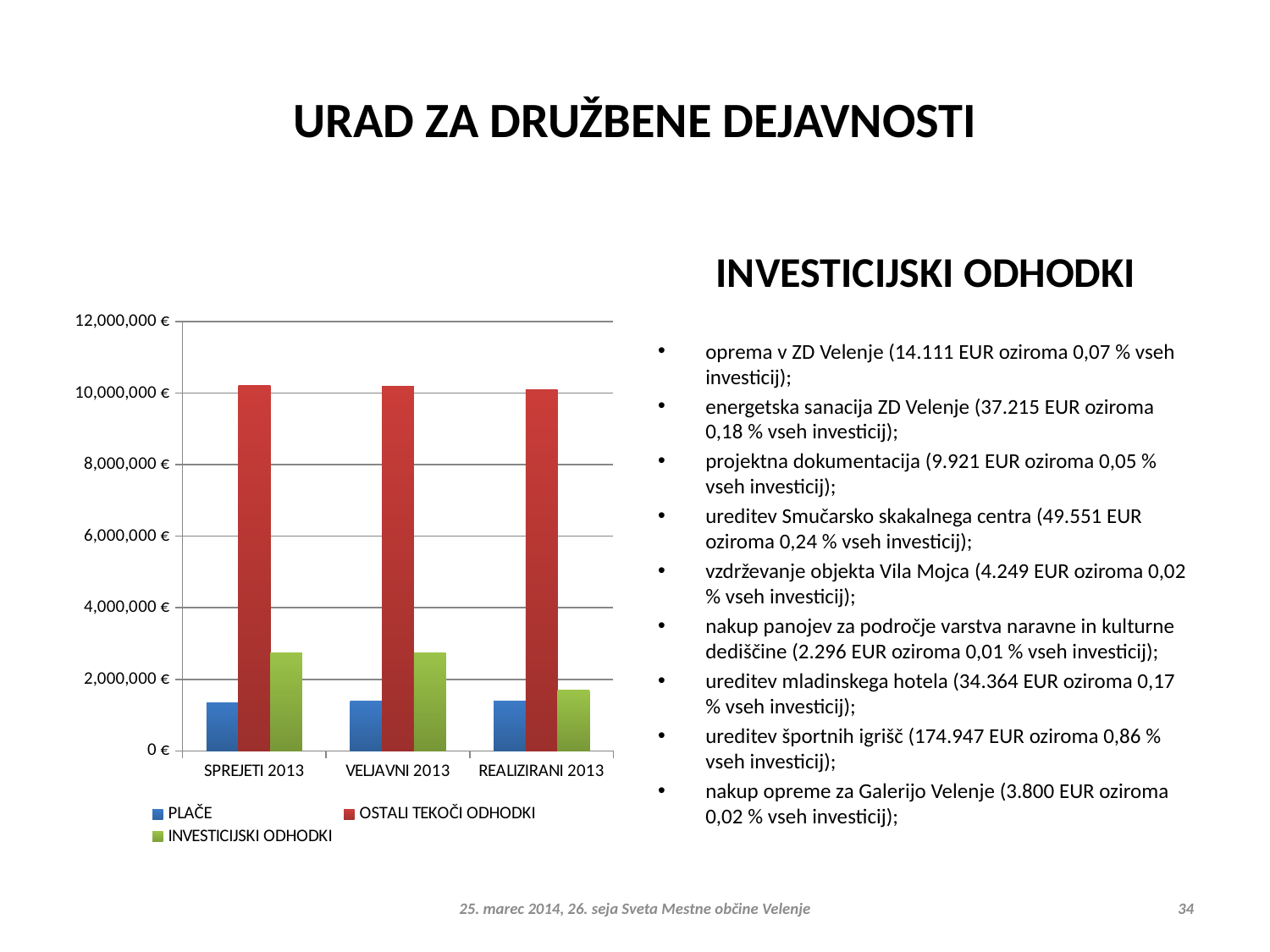

# URAD ZA DRUŽBENE DEJAVNOSTI

INVESTICIJSKI ODHODKI

### Chart

| Category | PLAČE | OSTALI TEKOČI ODHODKI | INVESTICIJSKI ODHODKI |
|---|---|---|---|
| SPREJETI 2013 | 1340518.0 | 10210082.0 | 2741303.0 |
| VELJAVNI 2013 | 1390431.0 | 10175781.0 | 2729011.0 |
| REALIZIRANI 2013 | 1386544.0 | 10098383.0 | 1695643.0 |
oprema v ZD Velenje (14.111 EUR oziroma 0,07 % vseh investicij);
energetska sanacija ZD Velenje (37.215 EUR oziroma 0,18 % vseh investicij);
projektna dokumentacija (9.921 EUR oziroma 0,05 % vseh investicij);
ureditev Smučarsko skakalnega centra (49.551 EUR oziroma 0,24 % vseh investicij);
vzdrževanje objekta Vila Mojca (4.249 EUR oziroma 0,02 % vseh investicij);
nakup panojev za področje varstva naravne in kulturne dediščine (2.296 EUR oziroma 0,01 % vseh investicij);
ureditev mladinskega hotela (34.364 EUR oziroma 0,17 % vseh investicij);
ureditev športnih igrišč (174.947 EUR oziroma 0,86 % vseh investicij);
nakup opreme za Galerijo Velenje (3.800 EUR oziroma 0,02 % vseh investicij);

25. marec 2014, 26. seja Sveta Mestne občine Velenje
34